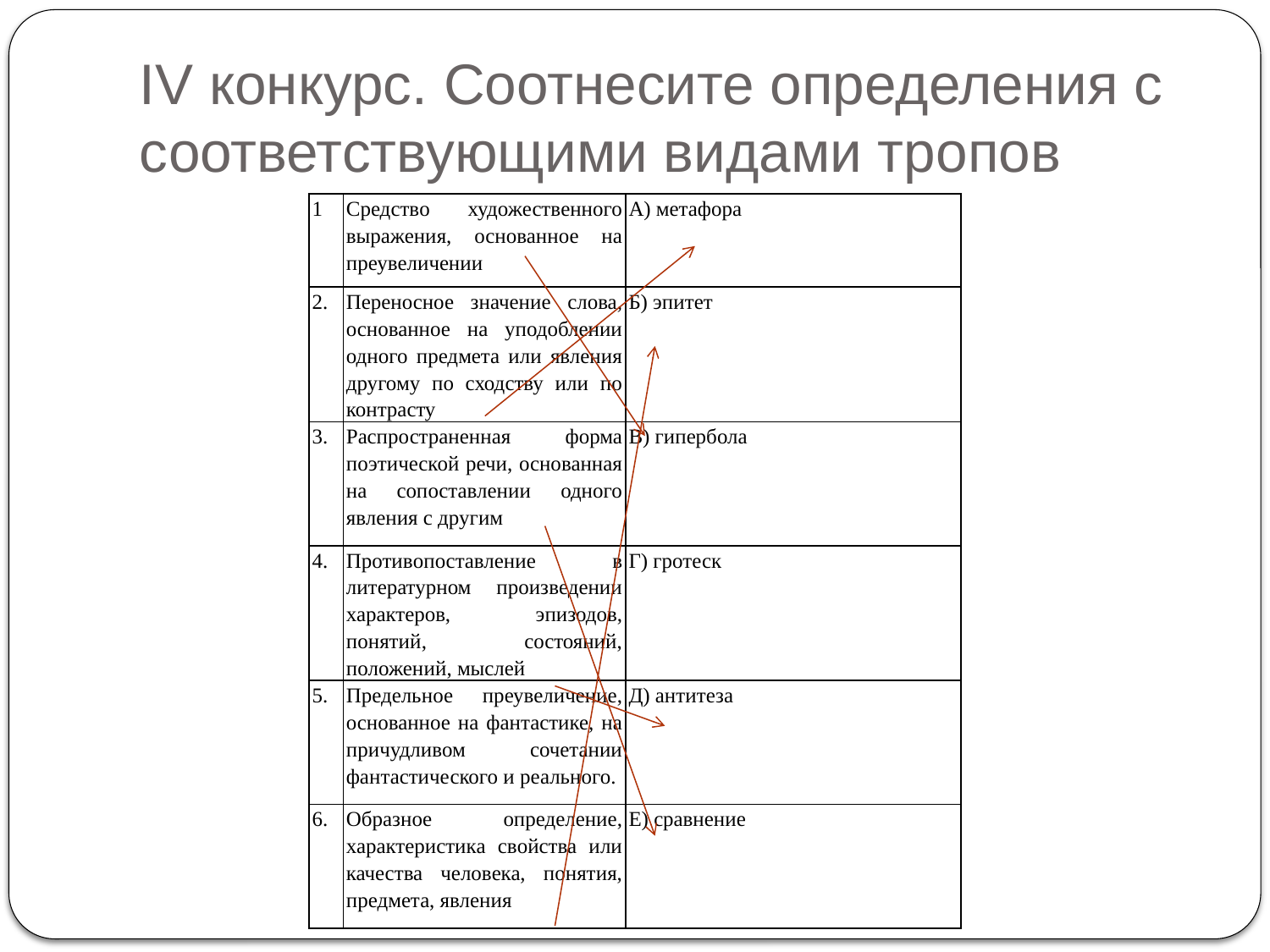

# IV конкурс. Соотнесите определения с соответствующими видами тропов
| 1 | Средство художественного выражения, основанное на преувеличении | А) метафора |
| --- | --- | --- |
| 2. | Переносное значение слова, основанное на уподоблении одного предмета или явления другому по сходству или по контрасту | Б) эпитет |
| 3. | Распространенная форма поэтической речи, основанная на сопоставлении одного явления с другим | В) гипербола |
| 4. | Противопоставление в литературном произведении характеров, эпизодов, понятий, состояний, положений, мыслей | Г) гротеск |
| 5. | Предельное преувеличение, основанное на фантастике, на причудливом сочетании фантастического и реального. | Д) антитеза |
| 6. | Образное определение, характеристика свойства или качества человека, понятия, предмета, явления | Е) сравнение |